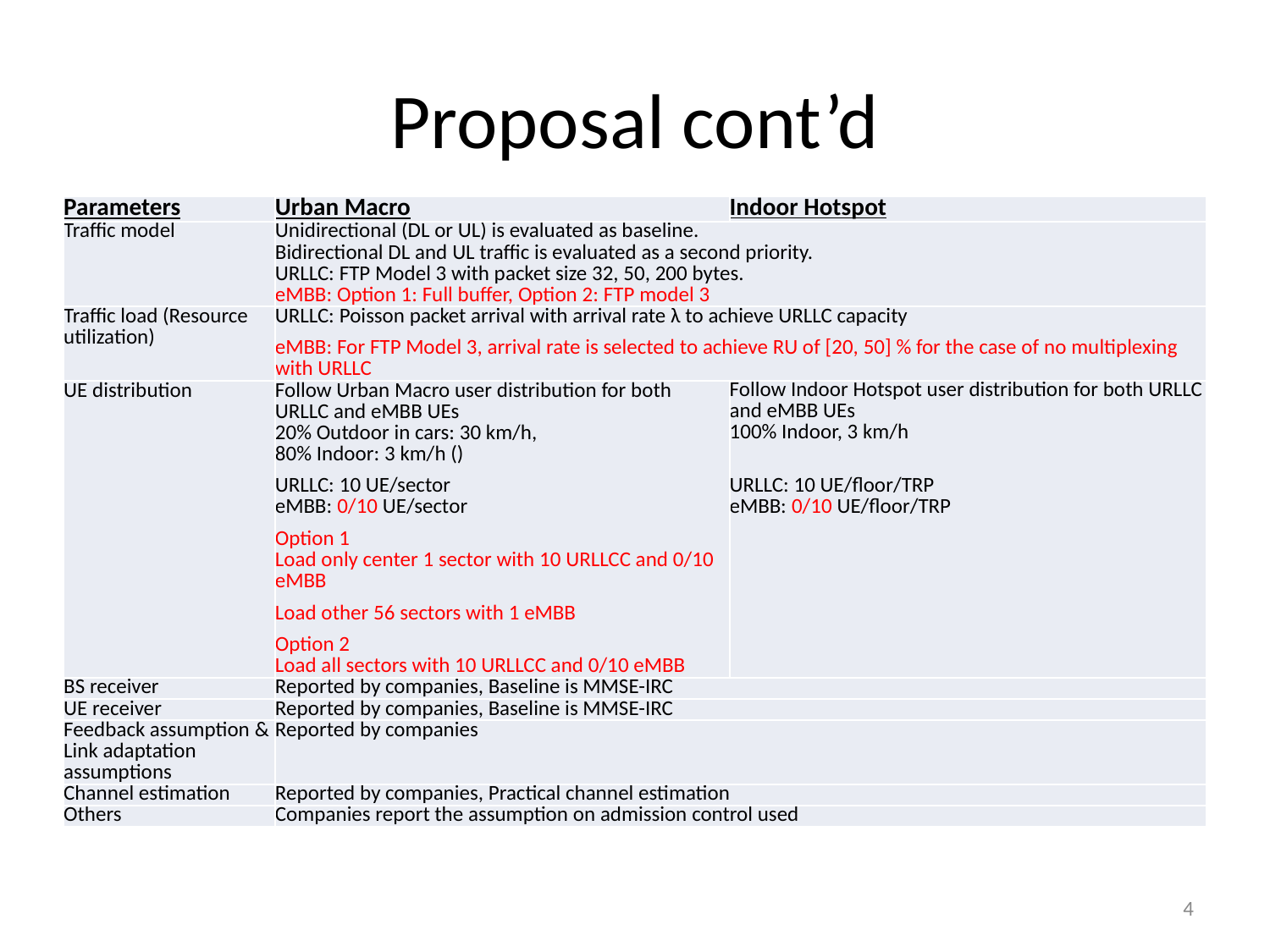

# Proposal cont’d
| Parameters | Urban Macro | Indoor Hotspot |
| --- | --- | --- |
| Traffic model | Unidirectional (DL or UL) is evaluated as baseline. Bidirectional DL and UL traffic is evaluated as a second priority. URLLC: FTP Model 3 with packet size 32, 50, 200 bytes. eMBB: Option 1: Full buffer, Option 2: FTP model 3 |  |
| Traffic load (Resource utilization) | URLLC: Poisson packet arrival with arrival rate λ to achieve URLLC capacity eMBB: For FTP Model 3, arrival rate is selected to achieve RU of [20, 50] % for the case of no multiplexing with URLLC |  |
| UE distribution | Follow Urban Macro user distribution for both URLLC and eMBB UEs 20% Outdoor in cars: 30 km/h, 80% Indoor: 3 km/h () URLLC: 10 UE/sector eMBB: 0/10 UE/sector Option 1 Load only center 1 sector with 10 URLLCC and 0/10 eMBB Load other 56 sectors with 1 eMBB Option 2 Load all sectors with 10 URLLCC and 0/10 eMBB | Follow Indoor Hotspot user distribution for both URLLC and eMBB UEs 100% Indoor, 3 km/h URLLC: 10 UE/floor/TRP eMBB: 0/10 UE/floor/TRP |
| BS receiver | Reported by companies, Baseline is MMSE-IRC |  |
| UE receiver | Reported by companies, Baseline is MMSE-IRC |  |
| Feedback assumption & Link adaptation assumptions | Reported by companies |  |
| Channel estimation | Reported by companies, Practical channel estimation |  |
| Others | Companies report the assumption on admission control used |  |
4